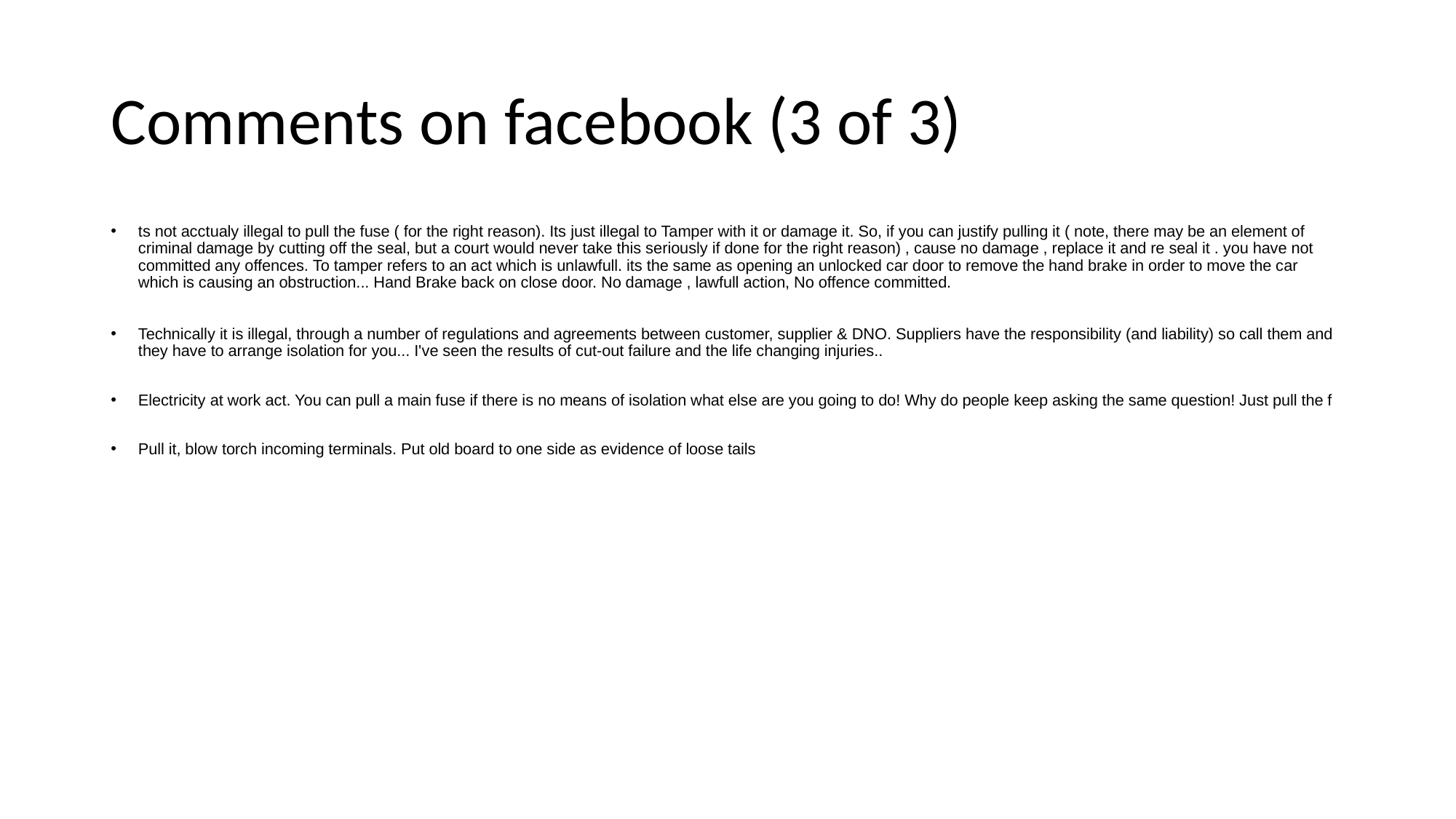

# Comments on facebook (3 of 3)
ts not acctualy illegal to pull the fuse ( for the right reason). Its just illegal to Tamper with it or damage it. So, if you can justify pulling it ( note, there may be an element of criminal damage by cutting off the seal, but a court would never take this seriously if done for the right reason) , cause no damage , replace it and re seal it . you have not committed any offences. To tamper refers to an act which is unlawfull. its the same as opening an unlocked car door to remove the hand brake in order to move the car which is causing an obstruction... Hand Brake back on close door. No damage , lawfull action, No offence committed.
Technically it is illegal, through a number of regulations and agreements between customer, supplier & DNO. Suppliers have the responsibility (and liability) so call them and they have to arrange isolation for you... I've seen the results of cut-out failure and the life changing injuries..
Electricity at work act. You can pull a main fuse if there is no means of isolation what else are you going to do! Why do people keep asking the same question! Just pull the f
Pull it, blow torch incoming terminals. Put old board to one side as evidence of loose tails